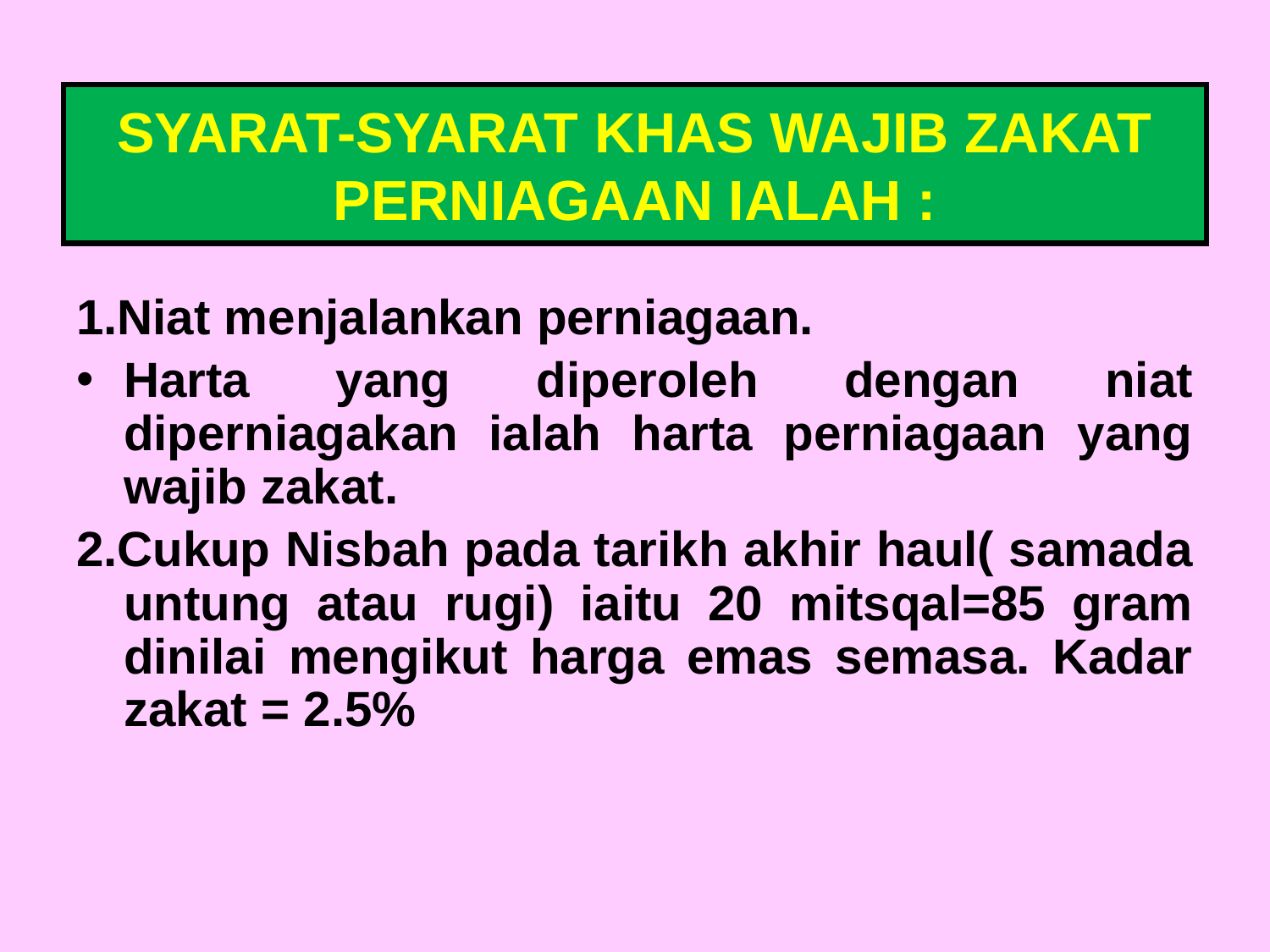

SYARAT-SYARAT KHAS WAJIB ZAKAT PERNIAGAAN IALAH :

1.Niat menjalankan perniagaan.
Harta yang diperoleh dengan niat diperniagakan ialah harta perniagaan yang wajib zakat.
2.Cukup Nisbah pada tarikh akhir haul( samada untung atau rugi) iaitu 20 mitsqal=85 gram dinilai mengikut harga emas semasa. Kadar zakat = 2.5%